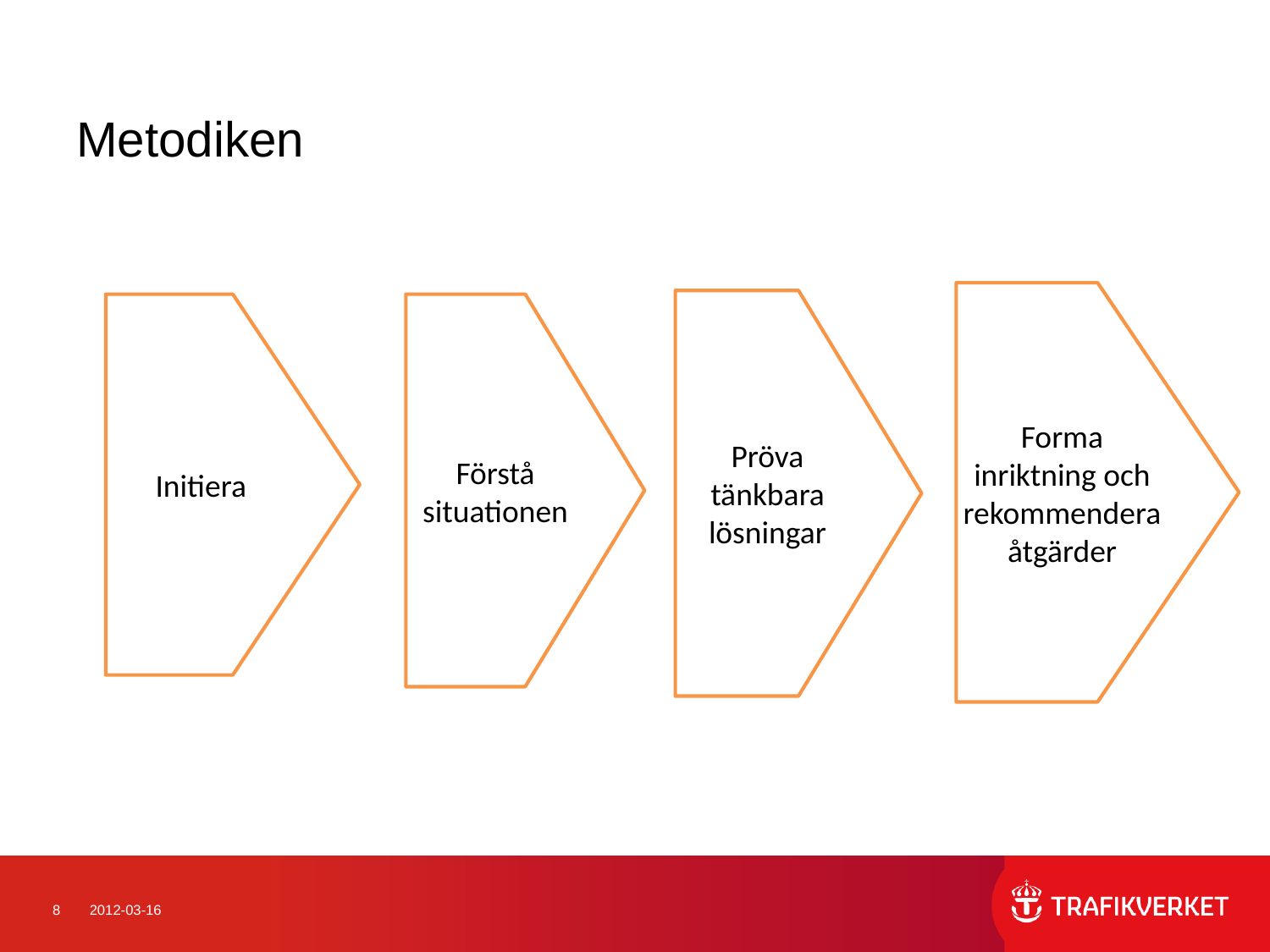

# Metodiken
Forma inriktning och rekommendera åtgärder
Pröva tänkbara lösningar
Initiera
Förstå situationen